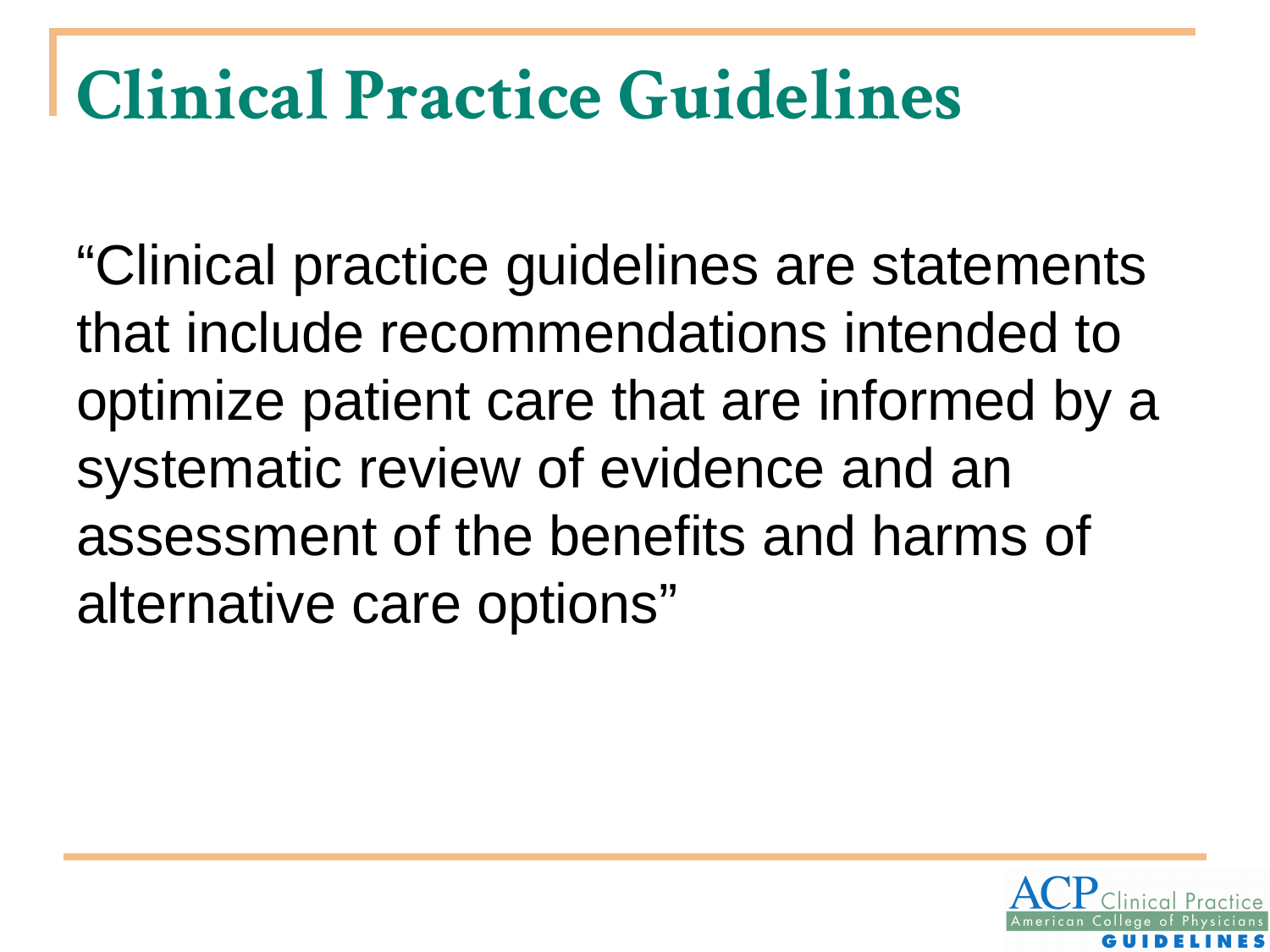

# Clinical Practice Guidelines
“Clinical practice guidelines are statements that include recommendations intended to optimize patient care that are informed by a systematic review of evidence and an assessment of the benefits and harms of alternative care options”